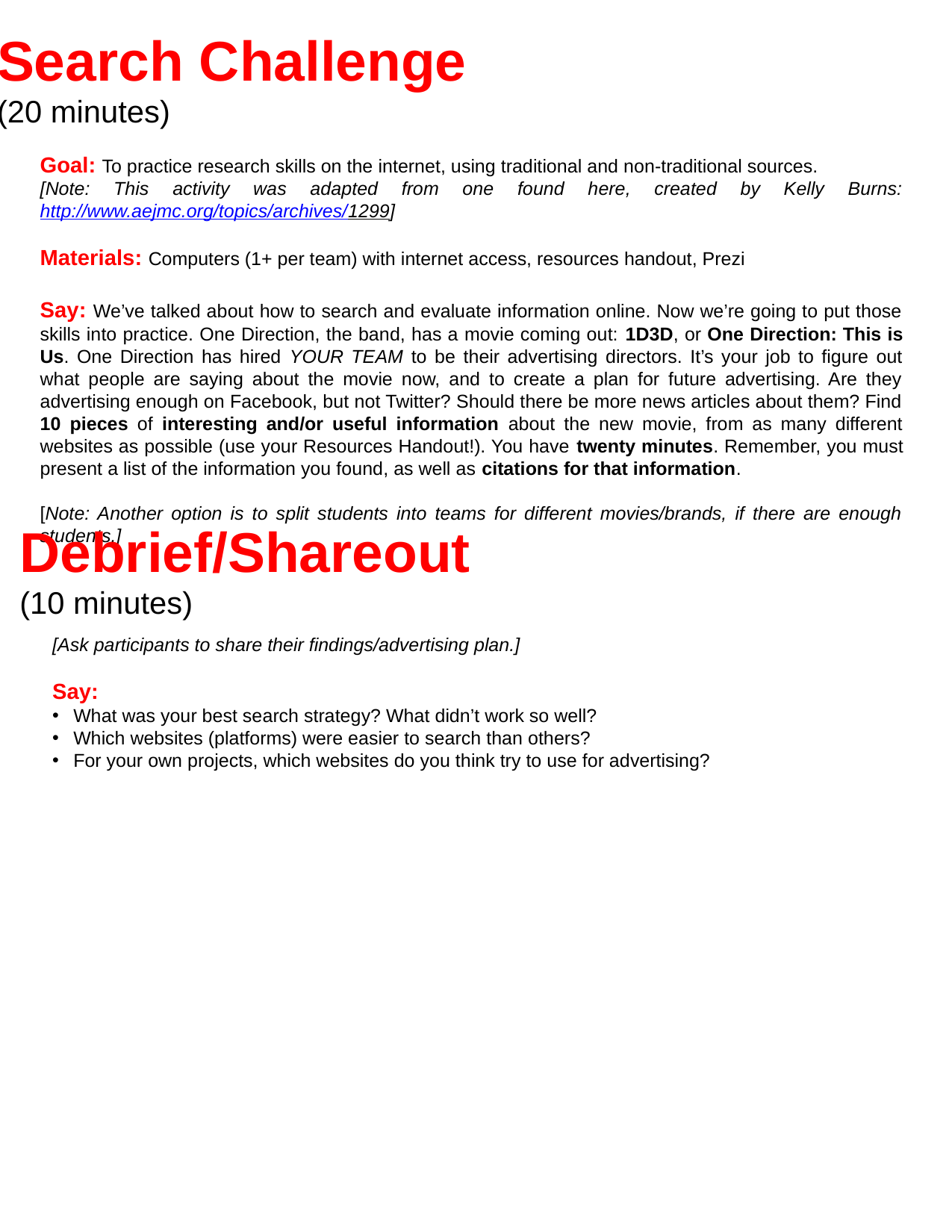

Search Challenge
(20 minutes)
Goal: To practice research skills on the internet, using traditional and non-traditional sources.
[Note: This activity was adapted from one found here, created by Kelly Burns: http://www.aejmc.org/topics/archives/1299]

Materials: Computers (1+ per team) with internet access, resources handout, Prezi

Say: We’ve talked about how to search and evaluate information online. Now we’re going to put those skills into practice. One Direction, the band, has a movie coming out: 1D3D, or One Direction: This is Us. One Direction has hired YOUR TEAM to be their advertising directors. It’s your job to figure out what people are saying about the movie now, and to create a plan for future advertising. Are they advertising enough on Facebook, but not Twitter? Should there be more news articles about them? Find 10 pieces of interesting and/or useful information about the new movie, from as many different websites as possible (use your Resources Handout!). You have twenty minutes. Remember, you must present a list of the information you found, as well as citations for that information.

[Note: Another option is to split students into teams for different movies/brands, if there are enough students.]

Debrief/Shareout
(10 minutes)
[Ask participants to share their findings/advertising plan.]

Say:
What was your best search strategy? What didn’t work so well?
Which websites (platforms) were easier to search than others?
For your own projects, which websites do you think try to use for advertising?